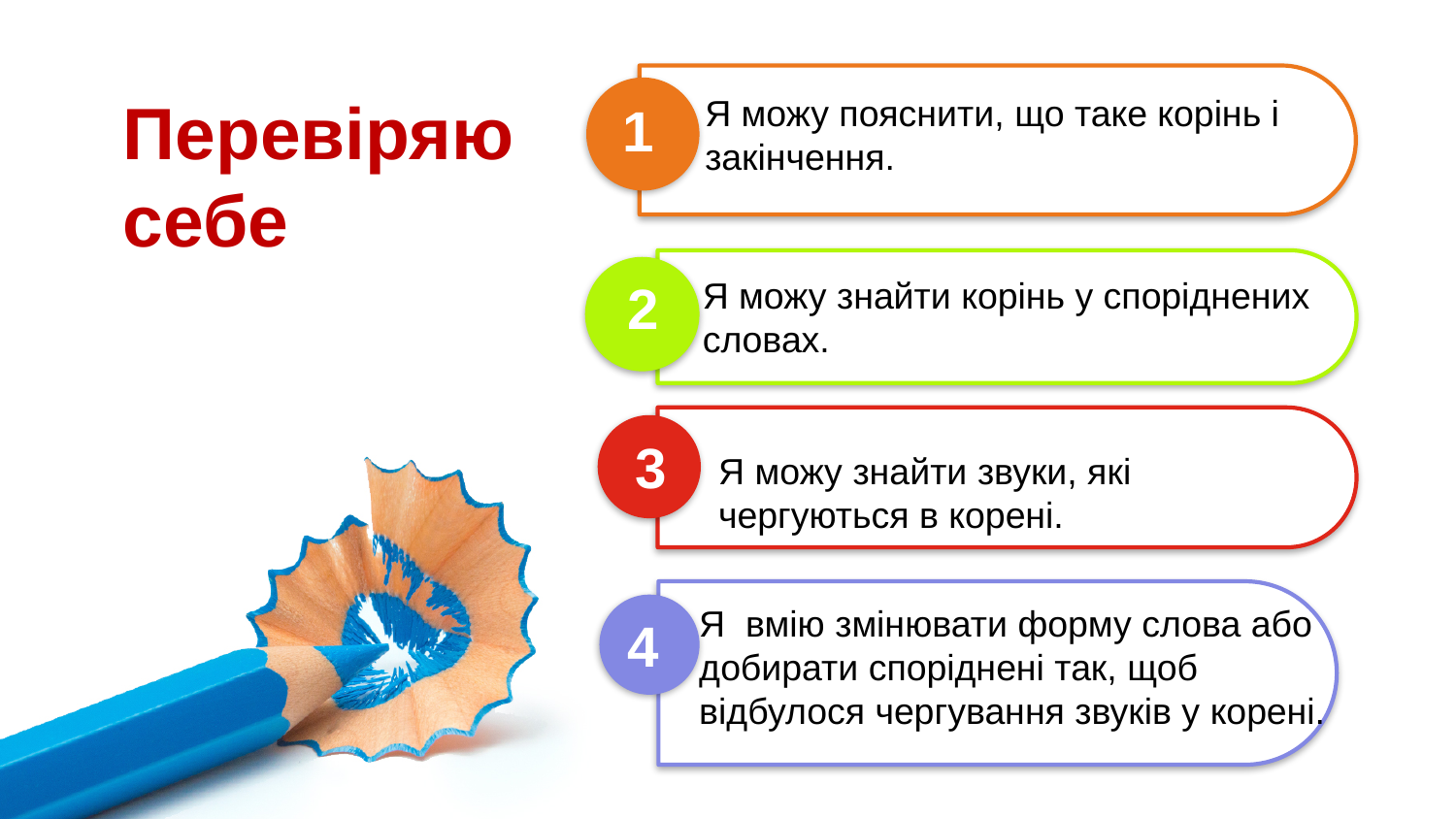

Перевіряю себе

Я можу пояснити, що таке корінь і
закінчення.

1

2
Я можу знайти корінь у споріднених словах.

3
Я можу знайти звуки, які
чергуються в корені.

Я  вмію змінювати форму слова або добирати споріднені так, щоб
відбулося чергування звуків у корені.

4